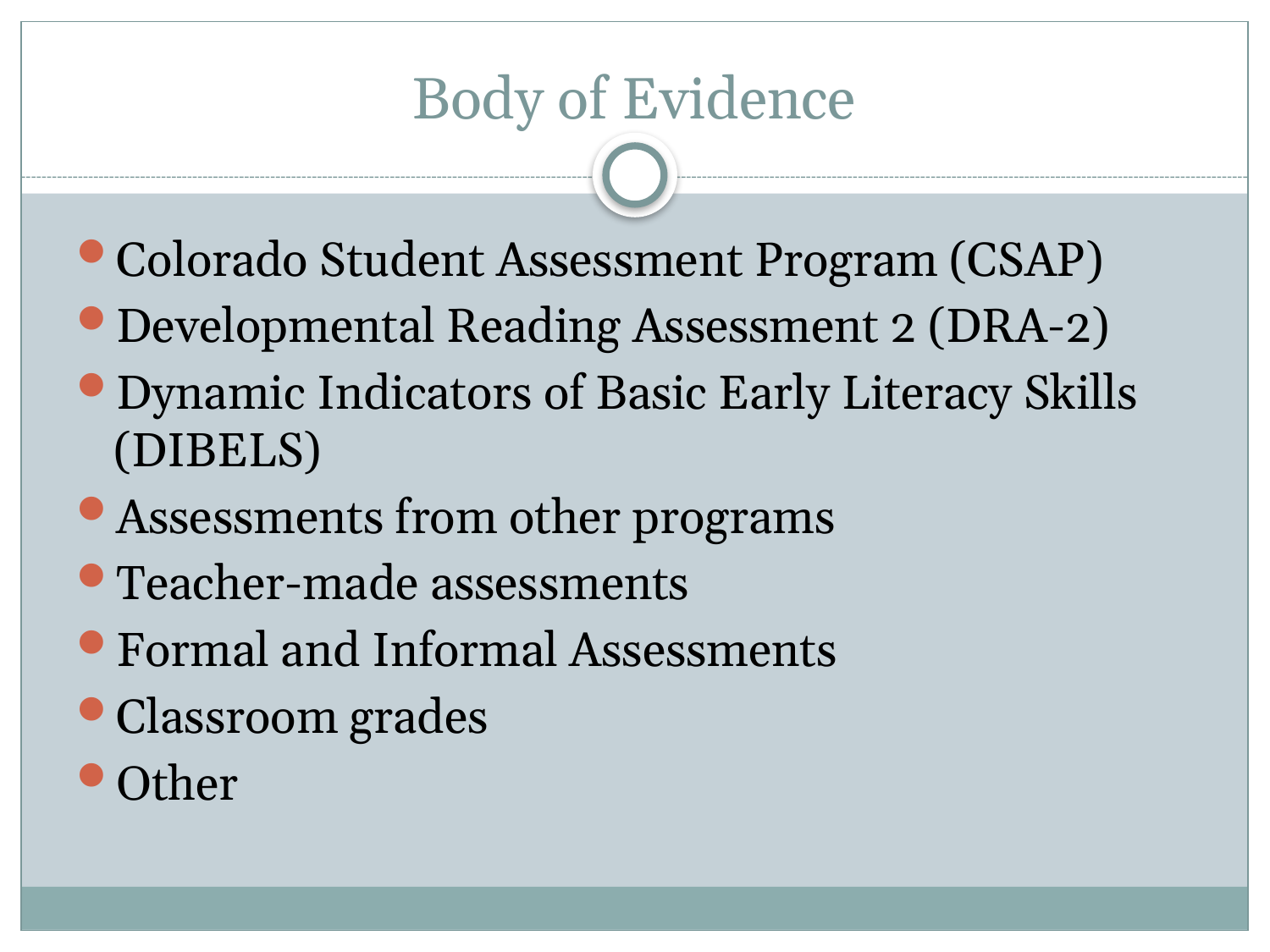

# Body of Evidence
Colorado Student Assessment Program (CSAP)
Developmental Reading Assessment 2 (DRA-2)
Dynamic Indicators of Basic Early Literacy Skills (DIBELS)
Assessments from other programs
Teacher-made assessments
Formal and Informal Assessments
Classroom grades
Other